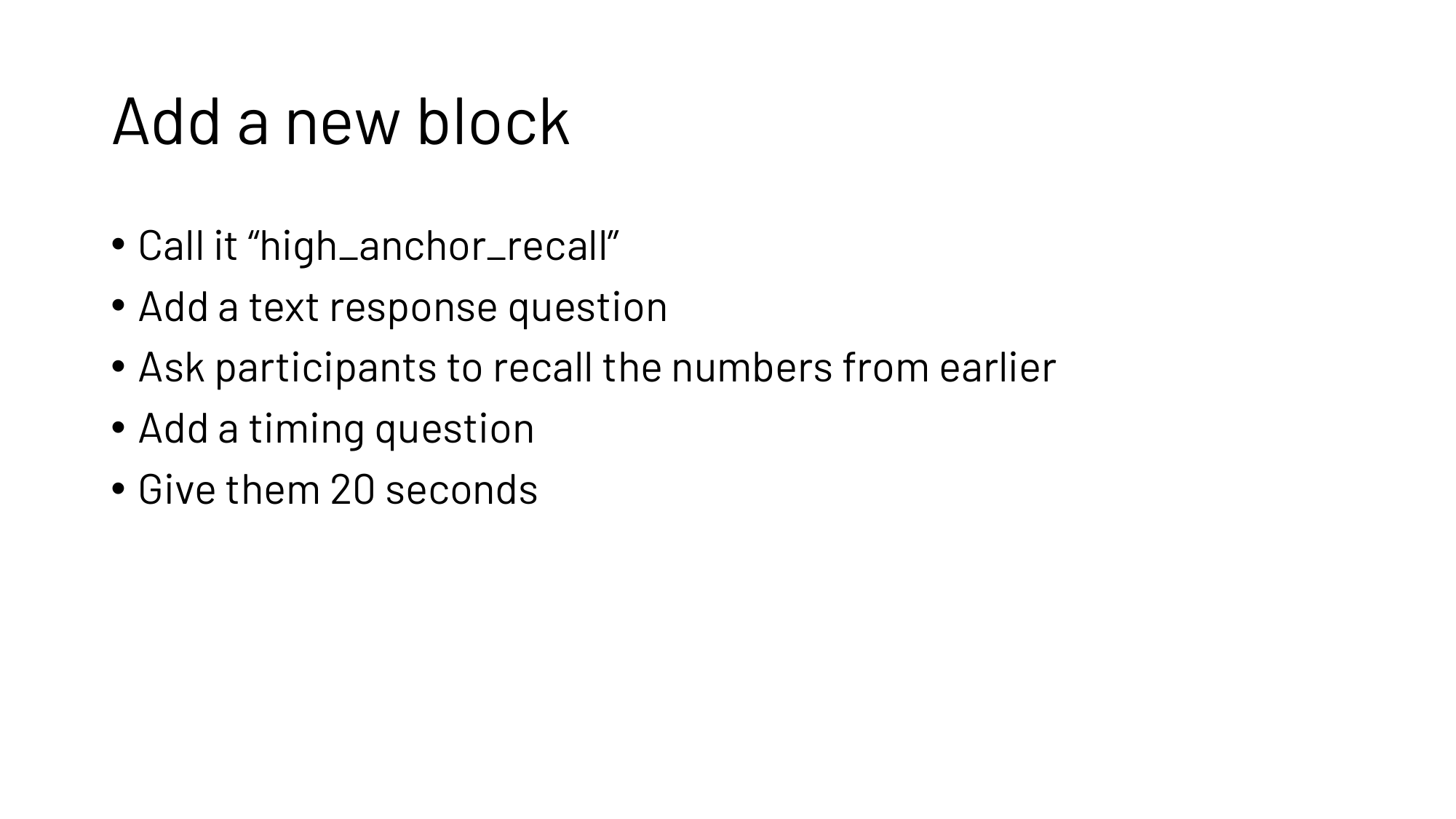

# Add a new block
Call it “high_anchor_recall”
Add a text response question
Ask participants to recall the numbers from earlier
Add a timing question
Give them 20 seconds